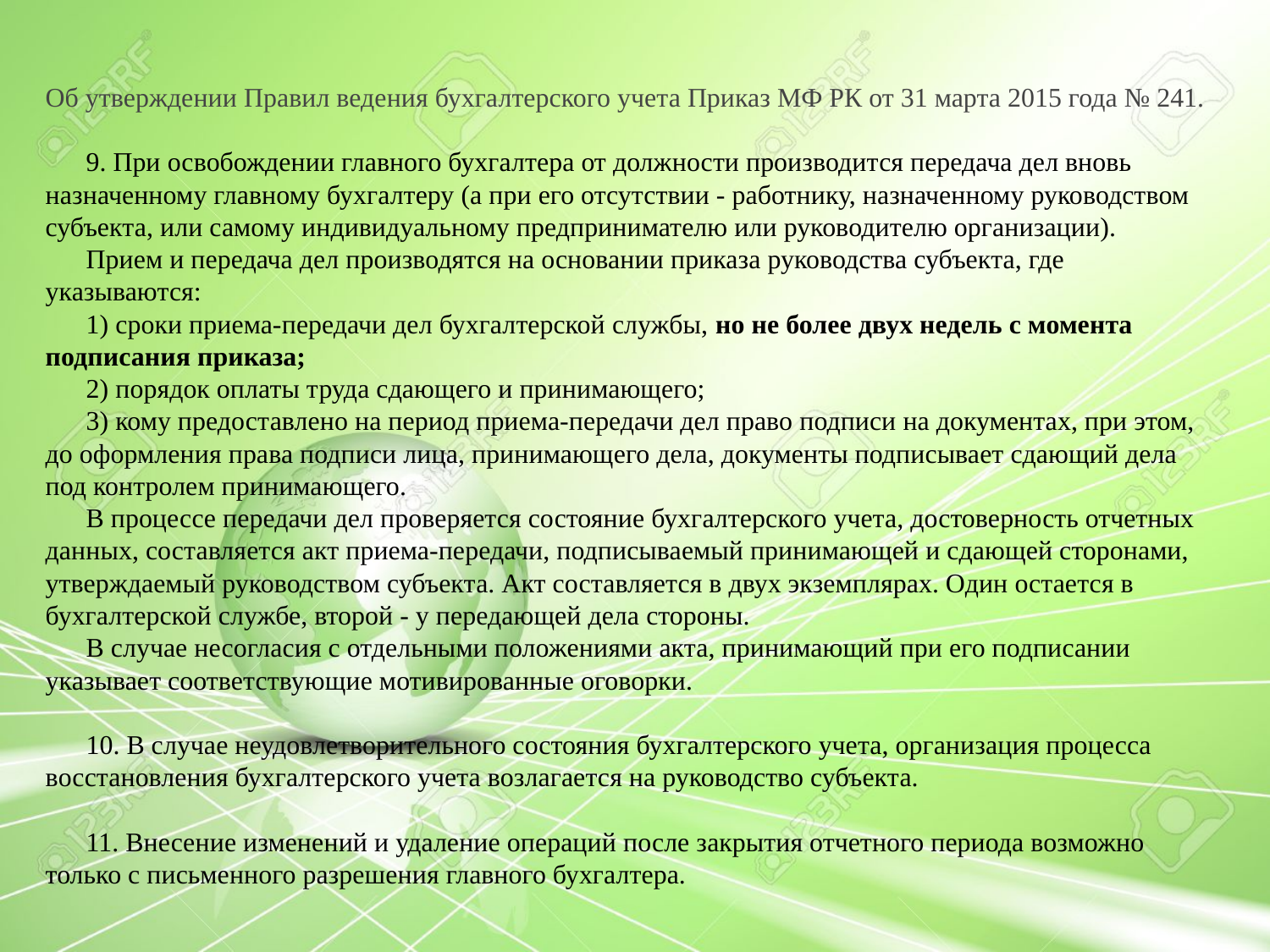

Об утверждении Правил ведения бухгалтерского учета Приказ МФ РК от 31 марта 2015 года № 241.

      9. При освобождении главного бухгалтера от должности производится передача дел вновь назначенному главному бухгалтеру (а при его отсутствии - работнику, назначенному руководством субъекта, или самому индивидуальному предпринимателю или руководителю организации).
      Прием и передача дел производятся на основании приказа руководства субъекта, где указываются:
      1) сроки приема-передачи дел бухгалтерской службы, но не более двух недель с момента подписания приказа;
      2) порядок оплаты труда сдающего и принимающего;
      3) кому предоставлено на период приема-передачи дел право подписи на документах, при этом, до оформления права подписи лица, принимающего дела, документы подписывает сдающий дела под контролем принимающего.
      В процессе передачи дел проверяется состояние бухгалтерского учета, достоверность отчетных данных, составляется акт приема-передачи, подписываемый принимающей и сдающей сторонами, утверждаемый руководством субъекта. Акт составляется в двух экземплярах. Один остается в бухгалтерской службе, второй - у передающей дела стороны.
      В случае несогласия с отдельными положениями акта, принимающий при его подписании указывает соответствующие мотивированные оговорки.

      10. В случае неудовлетворительного состояния бухгалтерского учета, организация процесса восстановления бухгалтерского учета возлагается на руководство субъекта.

      11. Внесение изменений и удаление операций после закрытия отчетного периода возможно только с письменного разрешения главного бухгалтера.